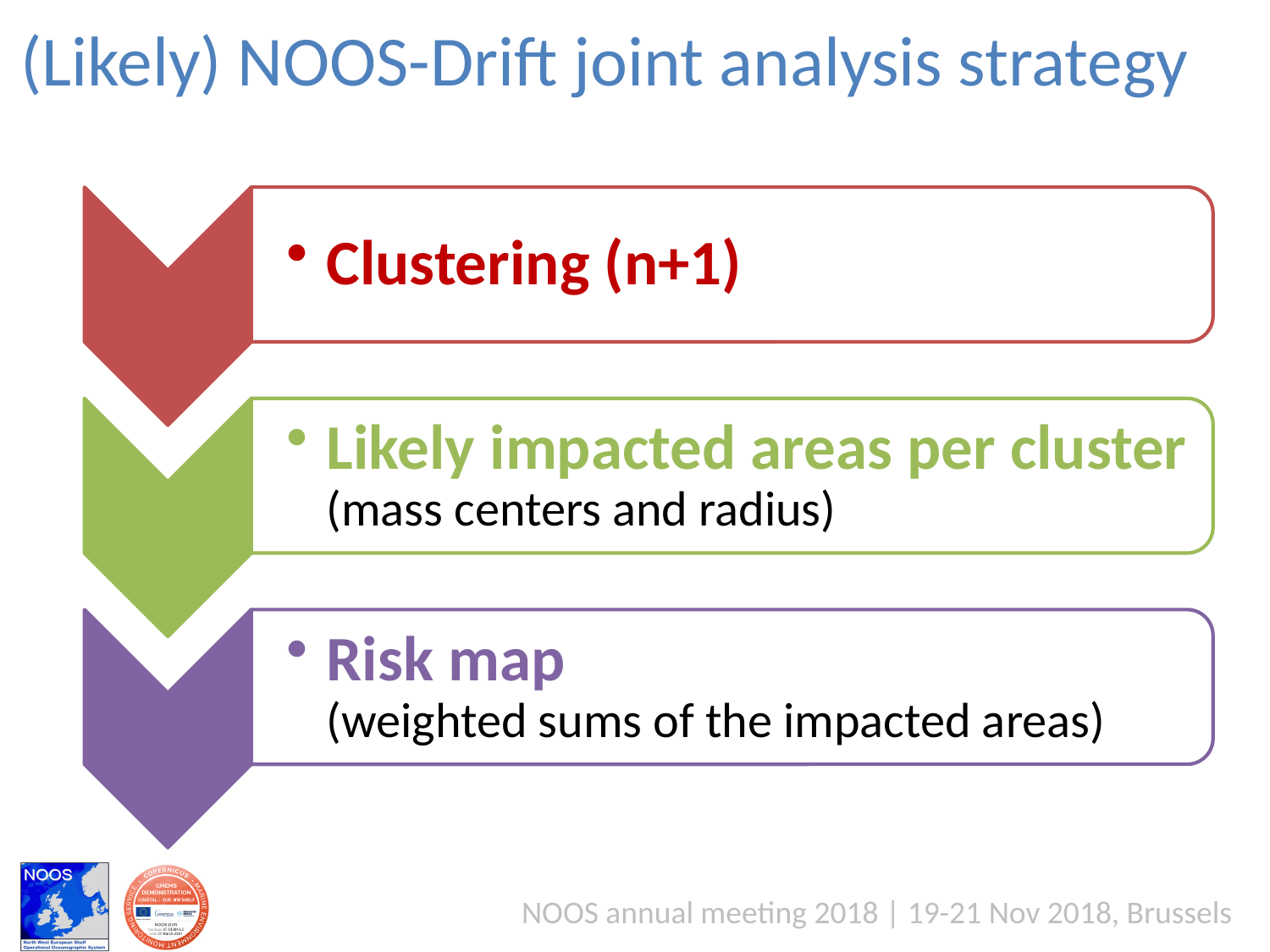

# (Likely) NOOS-Drift joint analysis strategy

Clustering (n+1)

Likely impacted areas per cluster
(mass centers and radius)

Risk map
(weighted sums of the impacted areas)